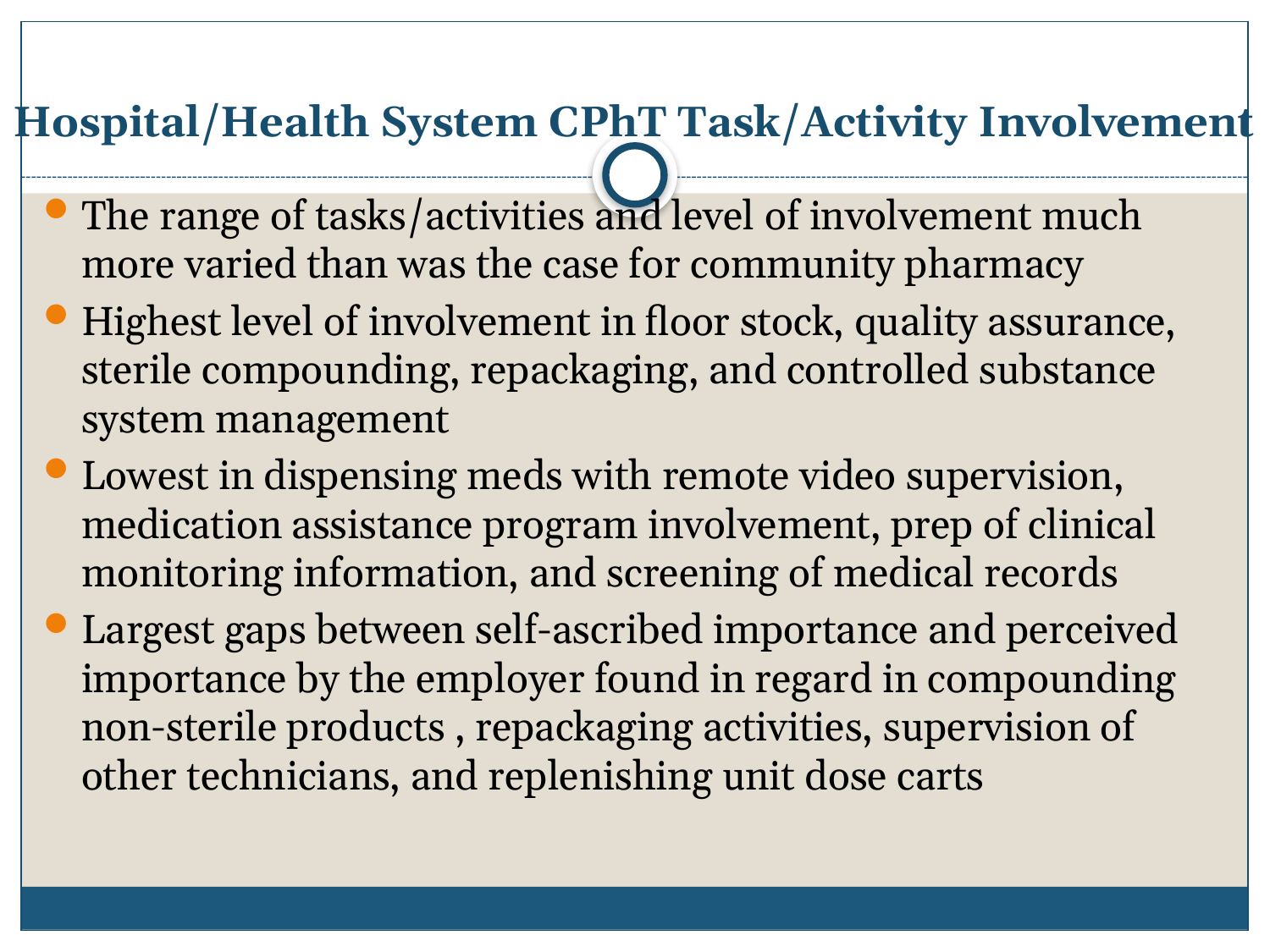

# Hospital/Health System CPhT Task/Activity Involvement
The range of tasks/activities and level of involvement much more varied than was the case for community pharmacy
Highest level of involvement in floor stock, quality assurance, sterile compounding, repackaging, and controlled substance system management
Lowest in dispensing meds with remote video supervision, medication assistance program involvement, prep of clinical monitoring information, and screening of medical records
Largest gaps between self-ascribed importance and perceived importance by the employer found in regard in compounding non-sterile products , repackaging activities, supervision of other technicians, and replenishing unit dose carts